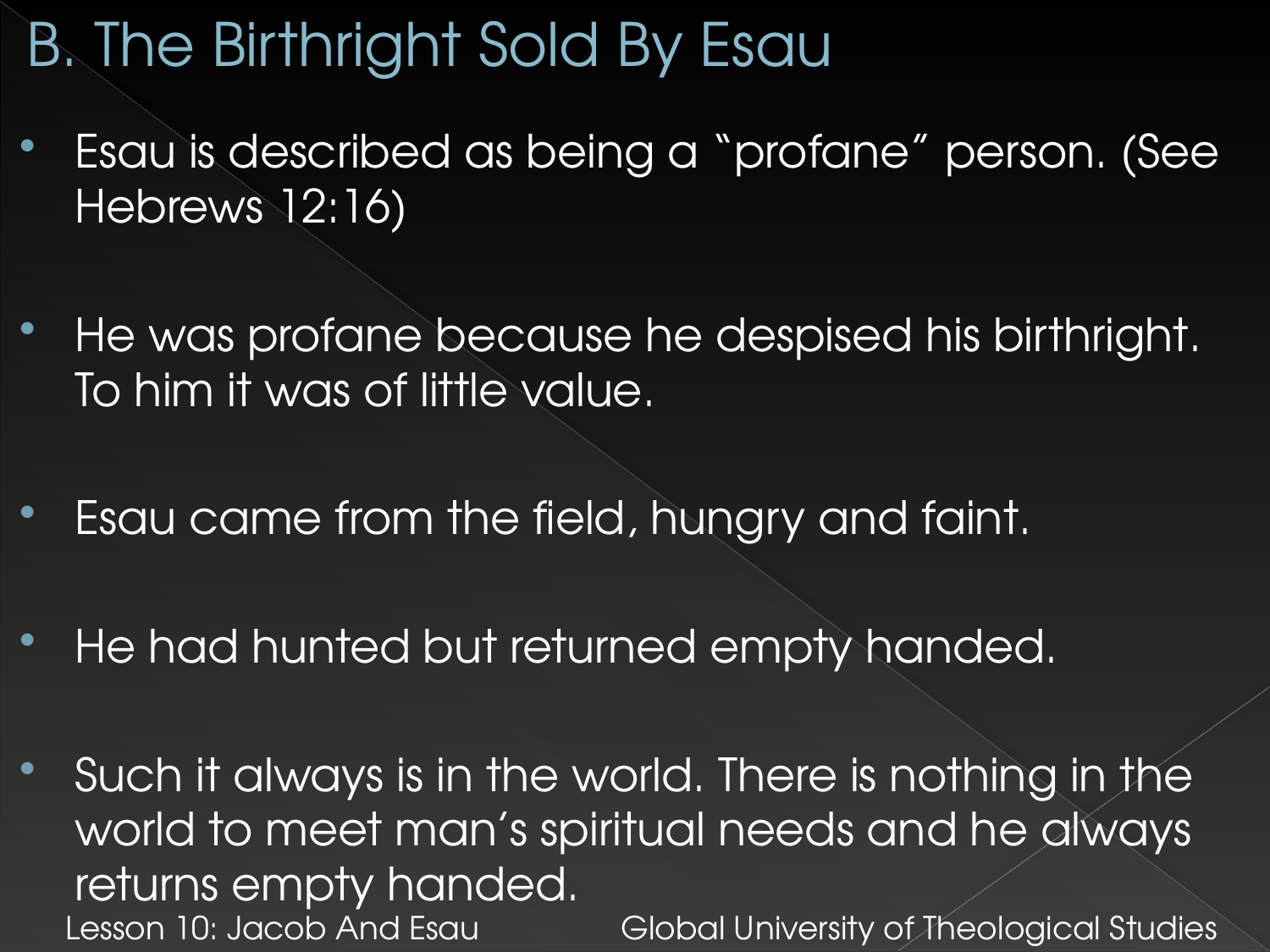

# B. The Birthright Sold By Esau
Esau is described as being a “profane” person. (See Hebrews 12:16)

He was profane because he despised his birthright. To him it was of little value.

Esau came from the field, hungry and faint.

He had hunted but returned empty handed.

Such it always is in the world. There is nothing in the world to meet man’s spiritual needs and he always returns empty handed.
Lesson 10: Jacob And Esau                Global University of Theological Studies